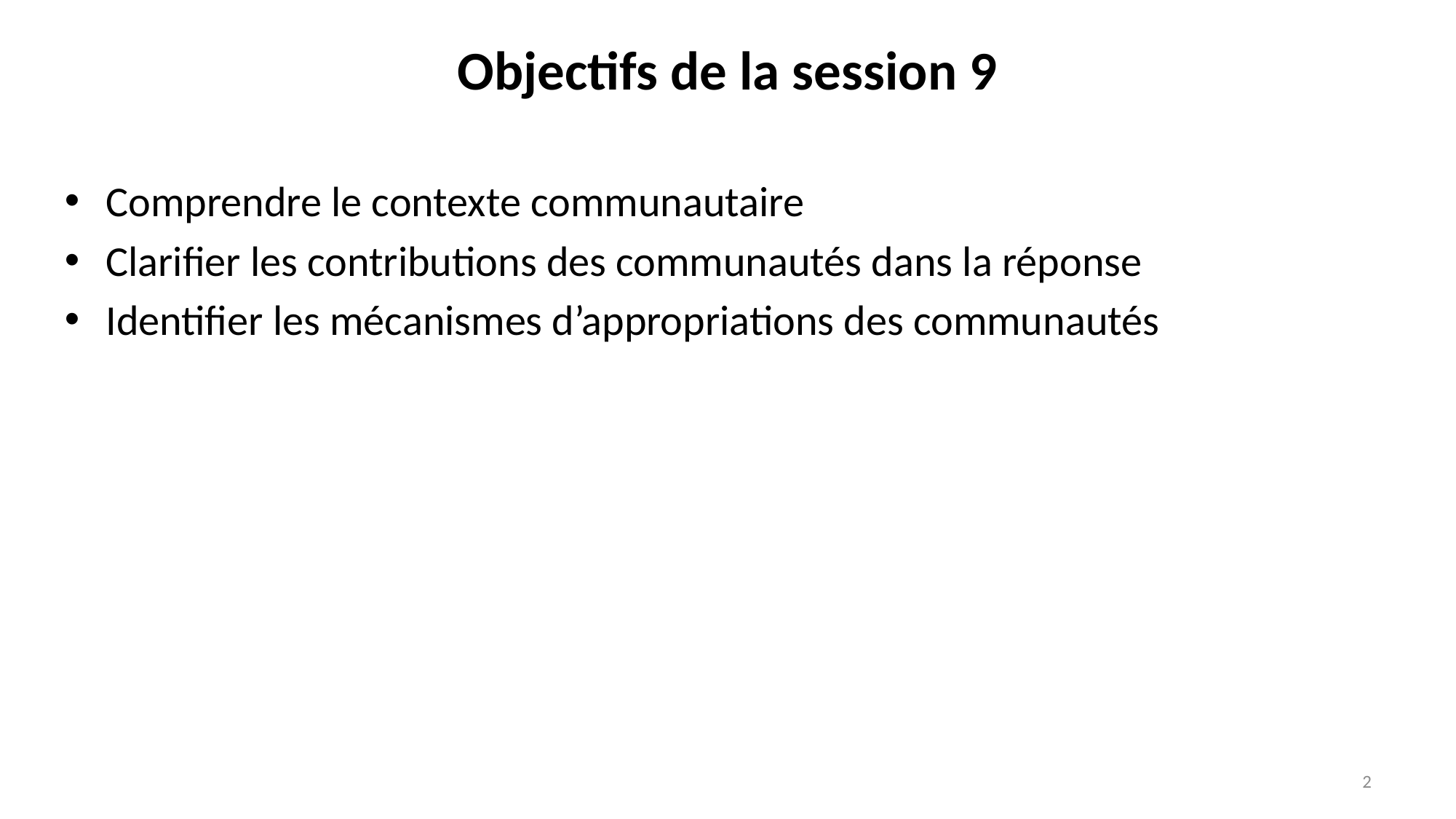

# Objectifs de la session 9
Comprendre le contexte communautaire
Clarifier les contributions des communautés dans la réponse
Identifier les mécanismes d’appropriations des communautés
2